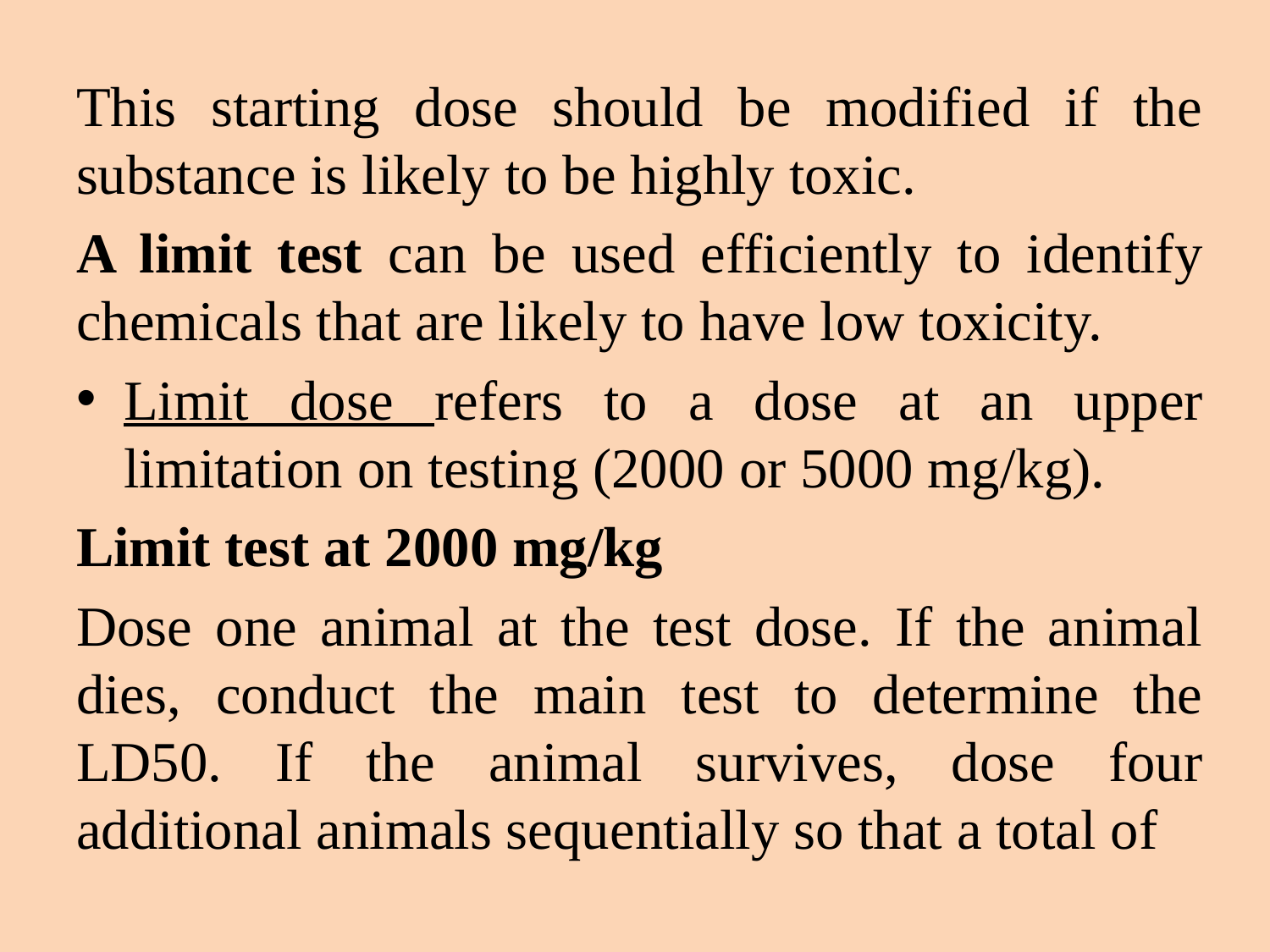

This starting dose should be modified if the substance is likely to be highly toxic.
A limit test can be used efficiently to identify chemicals that are likely to have low toxicity.
Limit dose refers to a dose at an upper limitation on testing (2000 or 5000 mg/kg).
Limit test at 2000 mg/kg
Dose one animal at the test dose. If the animal dies, conduct the main test to determine the LD50. If the animal survives, dose four additional animals sequentially so that a total of